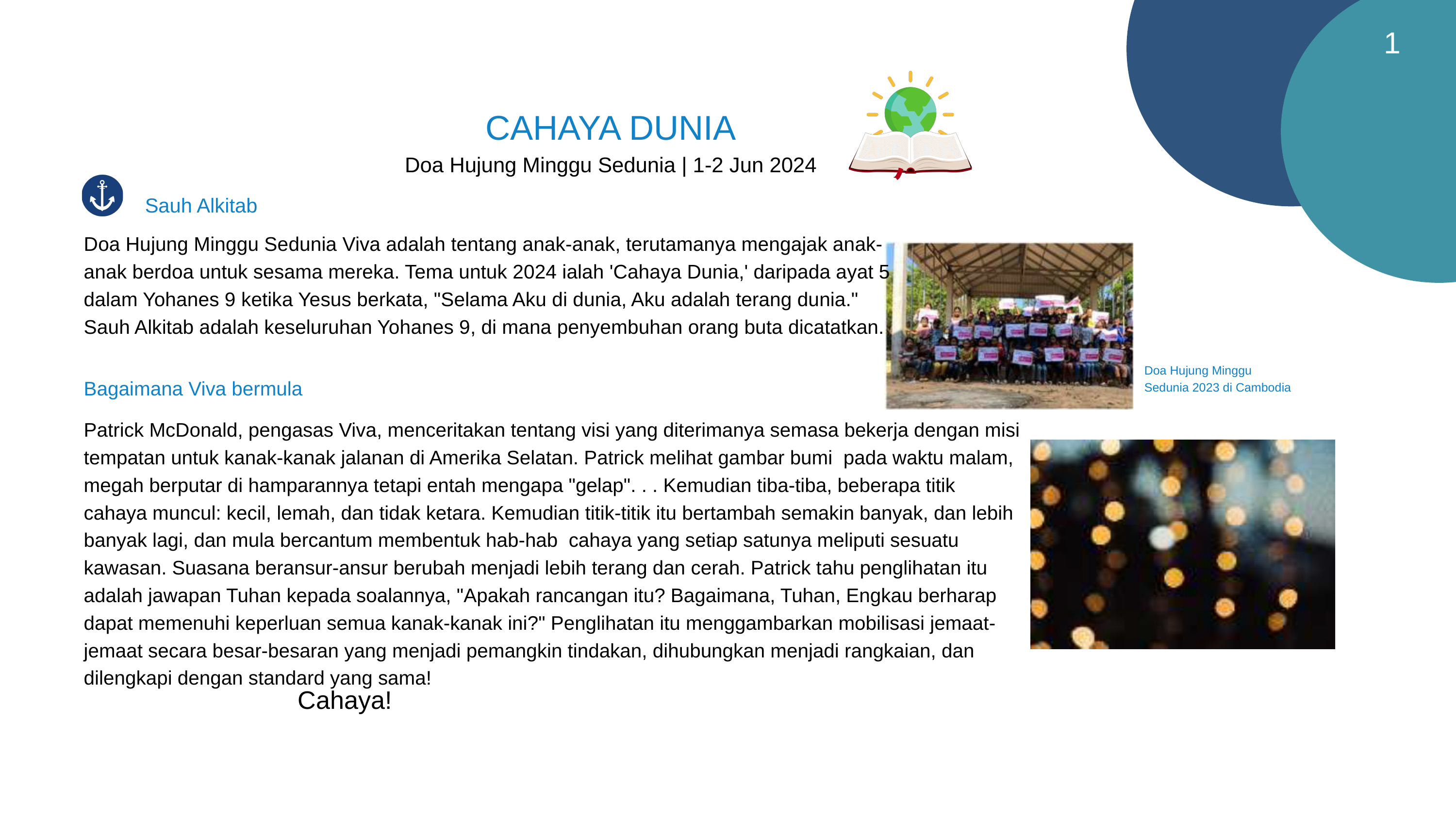

1

CAHAYA DUNIA
Doa Hujung Minggu Sedunia | 1-2 Jun 2024

Sauh Alkitab
Doa Hujung Minggu Sedunia Viva adalah tentang anak-anak, terutamanya mengajak anak-anak berdoa untuk sesama mereka. Tema untuk 2024 ialah 'Cahaya Dunia,' daripada ayat 5 dalam Yohanes 9 ketika Yesus berkata, "Selama Aku di dunia, Aku adalah terang dunia." Sauh Alkitab adalah keseluruhan Yohanes 9, di mana penyembuhan orang buta dicatatkan.

Doa Hujung Minggu Sedunia 2023 di Cambodia
Bagaimana Viva bermula

Patrick McDonald, pengasas Viva, menceritakan tentang visi yang diterimanya semasa bekerja dengan misi tempatan untuk kanak-kanak jalanan di Amerika Selatan. Patrick melihat gambar bumi  pada waktu malam, megah berputar di hamparannya tetapi entah mengapa "gelap". . . Kemudian tiba-tiba, beberapa titik cahaya muncul: kecil, lemah, dan tidak ketara. Kemudian titik-titik itu bertambah semakin banyak, dan lebih banyak lagi, dan mula bercantum membentuk hab-hab  cahaya yang setiap satunya meliputi sesuatu kawasan. Suasana beransur-ansur berubah menjadi lebih terang dan cerah. Patrick tahu penglihatan itu adalah jawapan Tuhan kepada soalannya, "Apakah rancangan itu? Bagaimana, Tuhan, Engkau berharap dapat memenuhi keperluan semua kanak-kanak ini?" Penglihatan itu menggambarkan mobilisasi jemaat-jemaat secara besar-besaran yang menjadi pemangkin tindakan, dihubungkan menjadi rangkaian, dan dilengkapi dengan standard yang sama!

Cahaya!